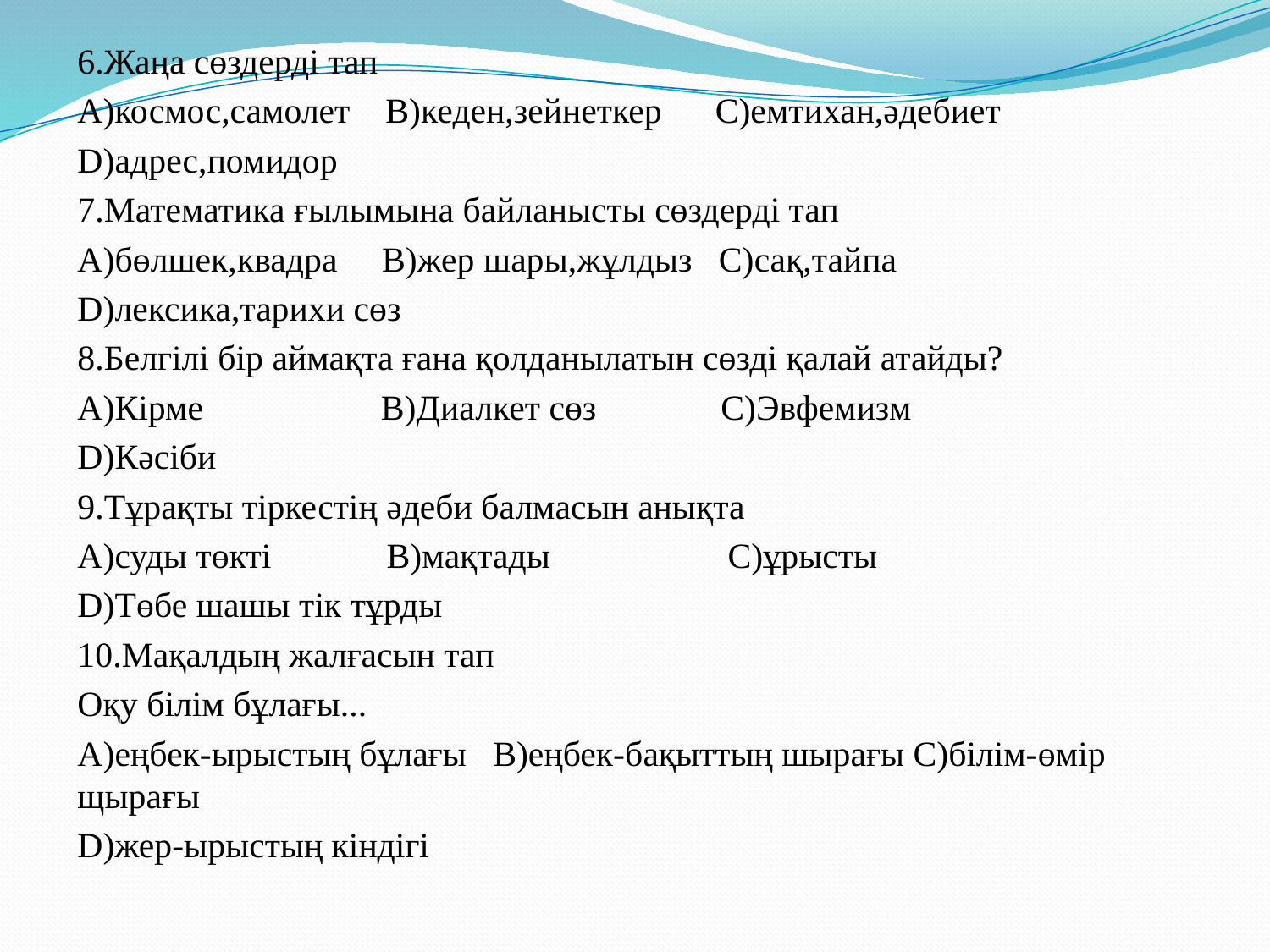

6.Жаңа сөздерді тап
А)космос,самолет    В)кеден,зейнеткер      С)емтихан,әдебиет
D)адрес,помидор
7.Математика ғылымына байланысты сөздерді тап
А)бөлшек,квадра     В)жер шары,жұлдыз   С)сақ,тайпа
D)лексика,тарихи сөз
8.Белгілі бір аймақта ғана қолданылатын сөзді қалай атайды?
А)Кірме                    В)Диалкет сөз              С)Эвфемизм
D)Кәсіби
9.Тұрақты тіркестің әдеби балмасын анықта
А)суды төкті             В)мақтады                    С)ұрысты
D)Төбе шашы тік тұрды
10.Мақалдың жалғасын тап
Оқу білім бұлағы...
А)еңбек-ырыстың бұлағы   В)еңбек-бақыттың шырағы С)білім-өмір щырағы
D)жер-ырыстың кіндігі